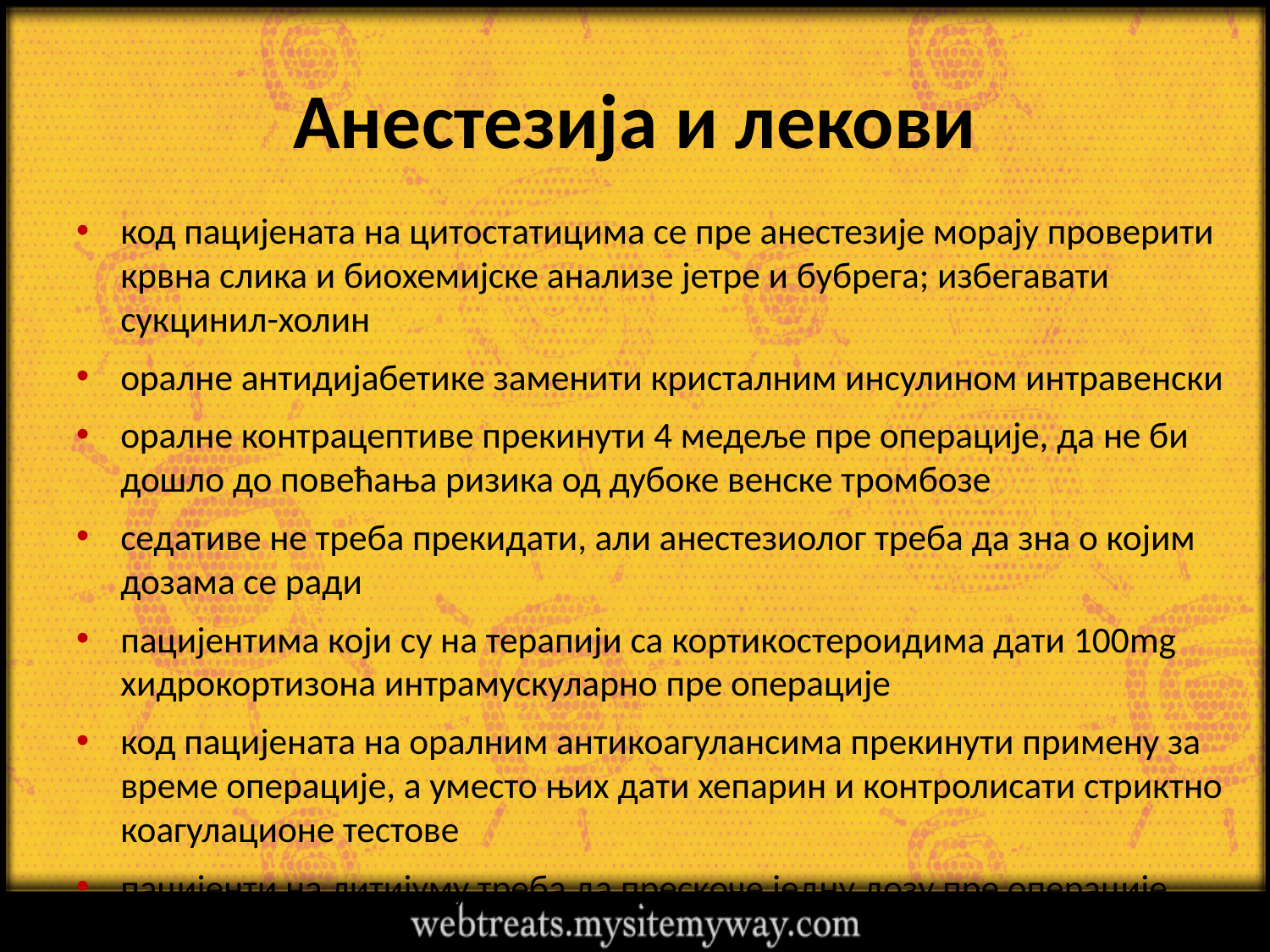

# Анестезија и лекови
код пацијената на цитостатицима се пре анестезије морају проверити крвна слика и биохемијске анализе јетре и бубрега; избегавати сукцинил-холин
оралне антидијабетике заменити кристалним инсулином интравенски
оралне контрацептиве прекинути 4 медеље пре операције, да не би дошло до повећања ризика од дубоке венске тромбозе
седативе не треба прекидати, али анестезиолог треба да зна о којим дозама се ради
пацијентима који су на терапији са кортикостероидима дати 100mg хидрокортизона интрамускуларно пре операције
код пацијената на оралним антикоагулансима прекинути примену за време операције, а уместо њих дати хепарин и контролисати стриктно коагулационе тестове
пацијенти на литијуму треба да прескоче једну дозу пре операције.